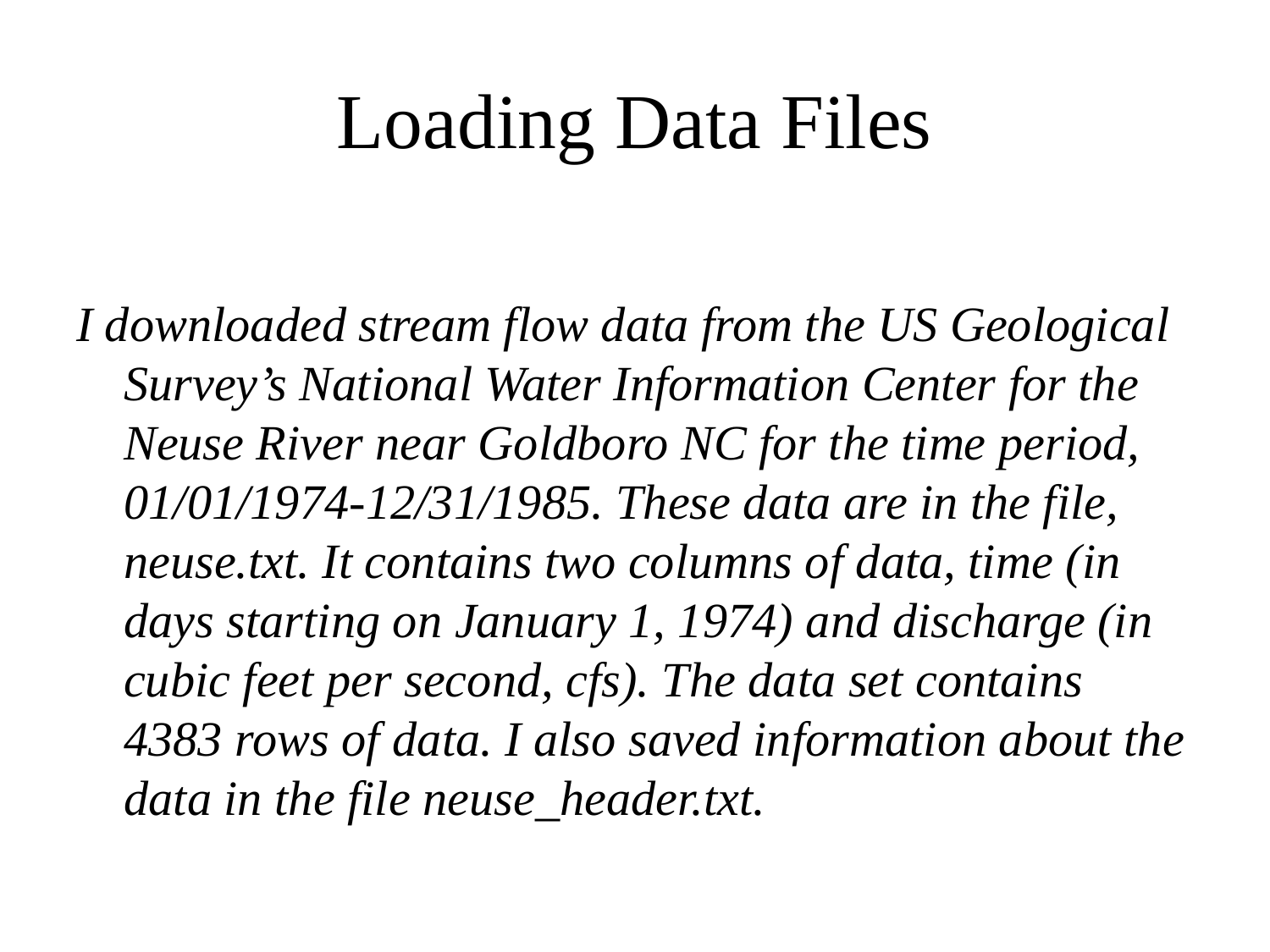

# Loading Data Files
I downloaded stream flow data from the US Geological Survey’s National Water Information Center for the Neuse River near Goldboro NC for the time period, 01/01/1974-12/31/1985. These data are in the file, neuse.txt. It contains two columns of data, time (in days starting on January 1, 1974) and discharge (in cubic feet per second, cfs). The data set contains 4383 rows of data. I also saved information about the data in the file neuse_header.txt.